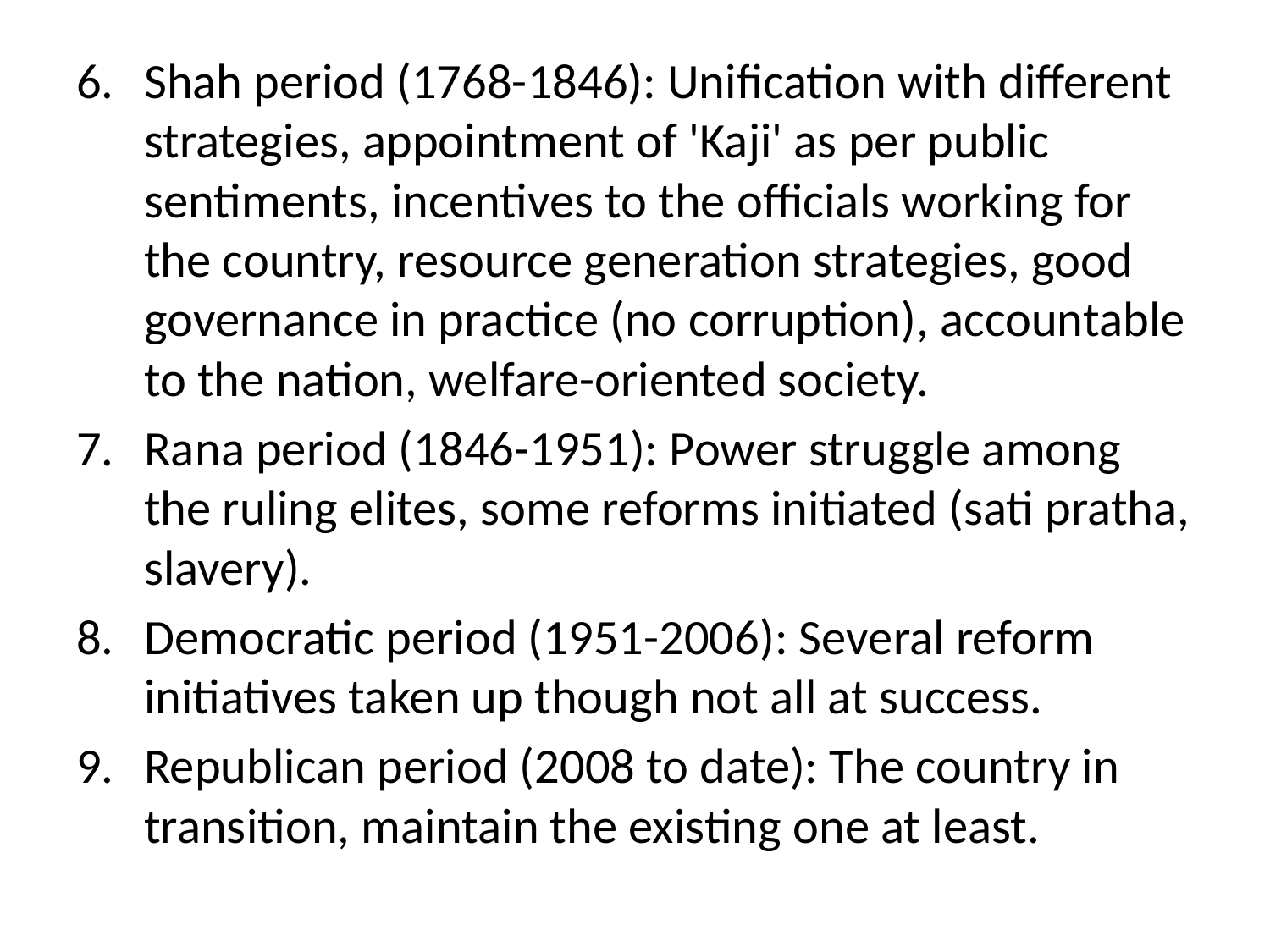

Shah period (1768-1846): Unification with different strategies, appointment of 'Kaji' as per public sentiments, incentives to the officials working for the country, resource generation strategies, good governance in practice (no corruption), accountable to the nation, welfare-oriented society.
Rana period (1846-1951): Power struggle among the ruling elites, some reforms initiated (sati pratha, slavery).
Democratic period (1951-2006): Several reform initiatives taken up though not all at success.
Republican period (2008 to date): The country in transition, maintain the existing one at least.